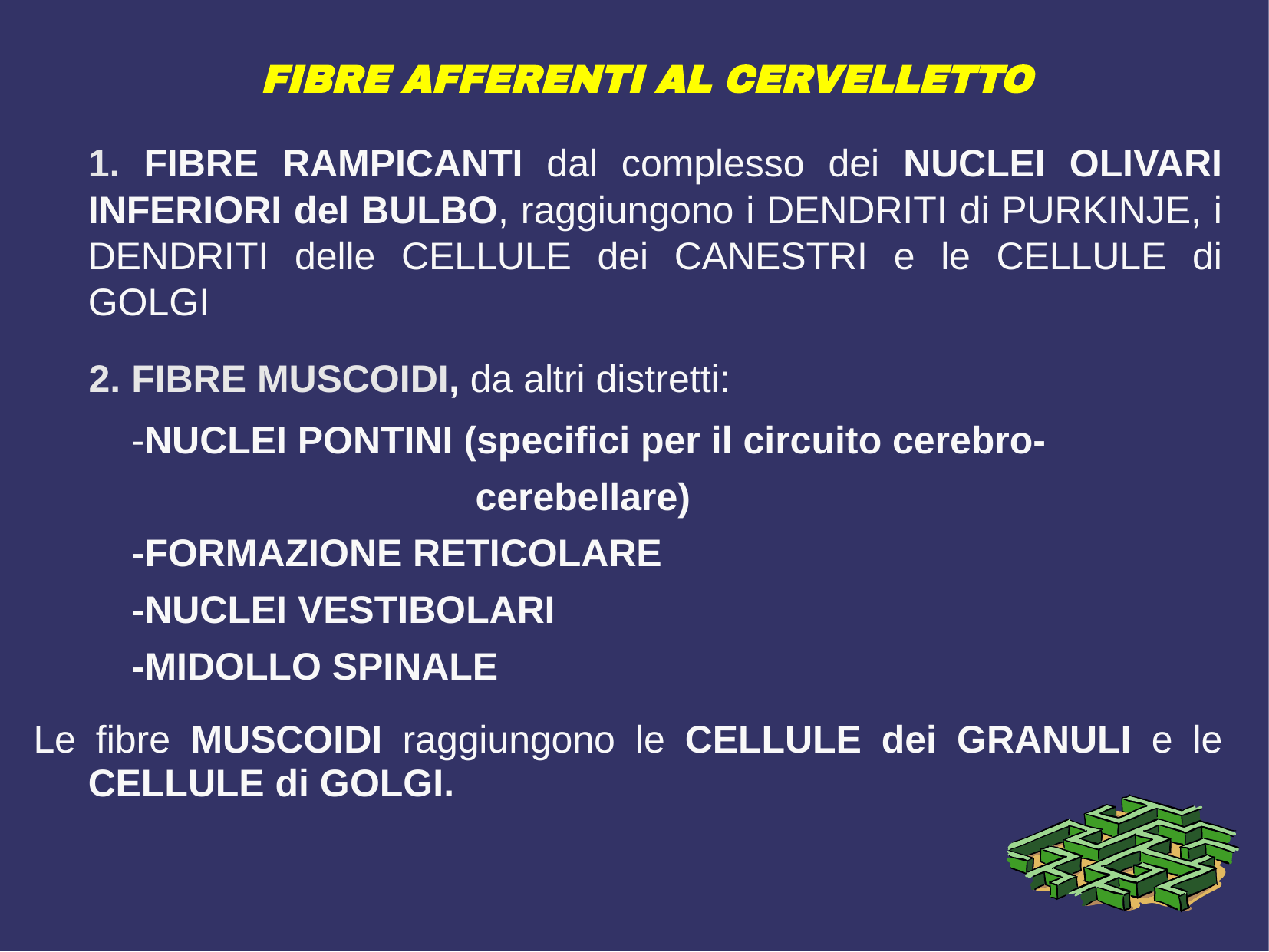

# FIBRE AFFERENTI AL CERVELLETTO
	1. FIBRE RAMPICANTI dal complesso dei NUCLEI OLIVARI INFERIORI del BULBO, raggiungono i DENDRITI di PURKINJE, i DENDRITI delle CELLULE dei CANESTRI e le CELLULE di GOLGI
       2. FIBRE MUSCOIDI, da altri distretti:
           -NUCLEI PONTINI (specifici per il circuito cerebro-
                                           cerebellare)
           -FORMAZIONE RETICOLARE
           -NUCLEI VESTIBOLARI
           -MIDOLLO SPINALE
 Le fibre MUSCOIDI raggiungono le CELLULE dei GRANULI e le CELLULE di GOLGI.